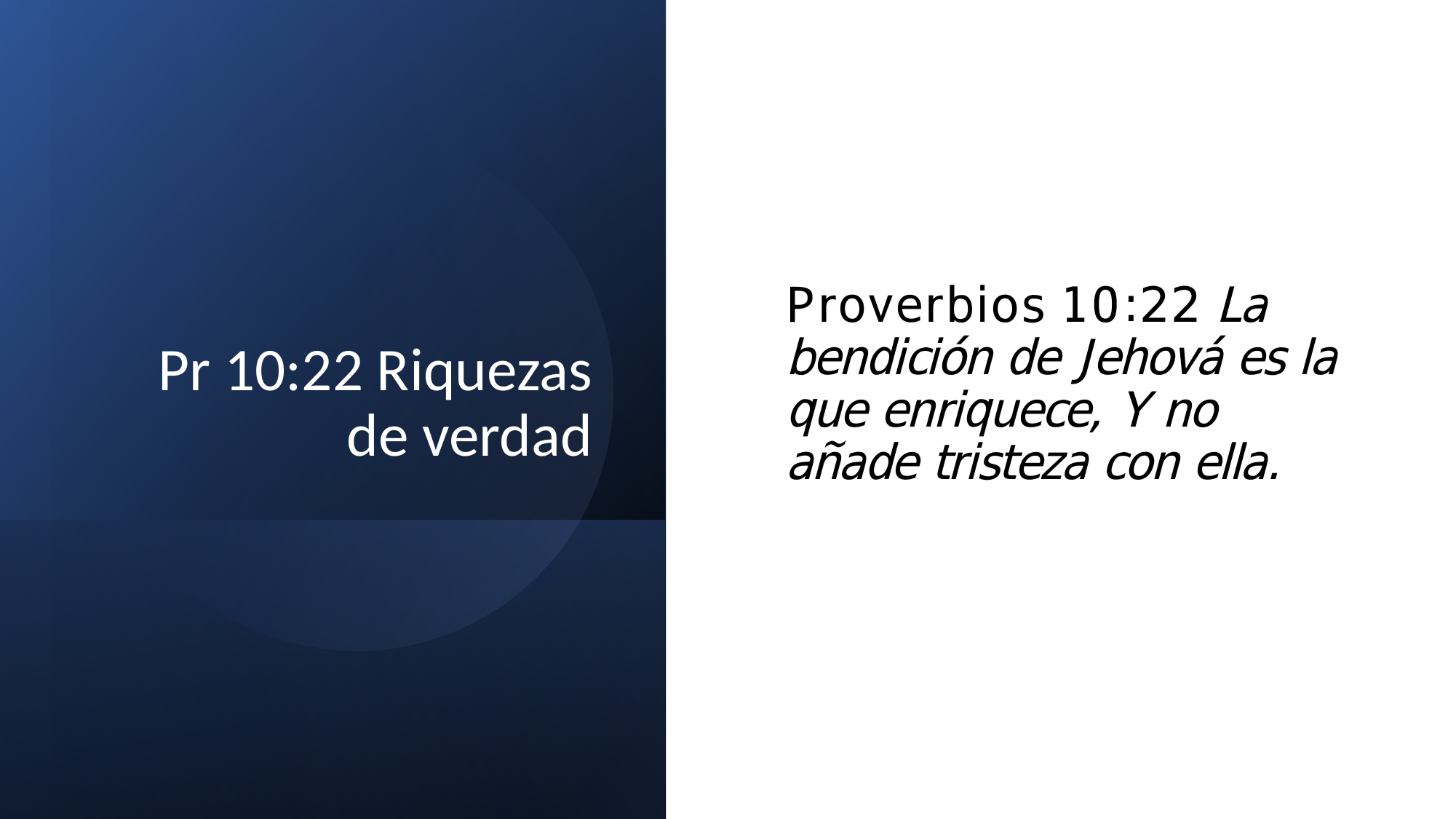

# Pr 10:22 Riquezas de verdad

Proverbios 10:22 La bendición de Jehová es la que enriquece, Y no añade tristeza con ella.